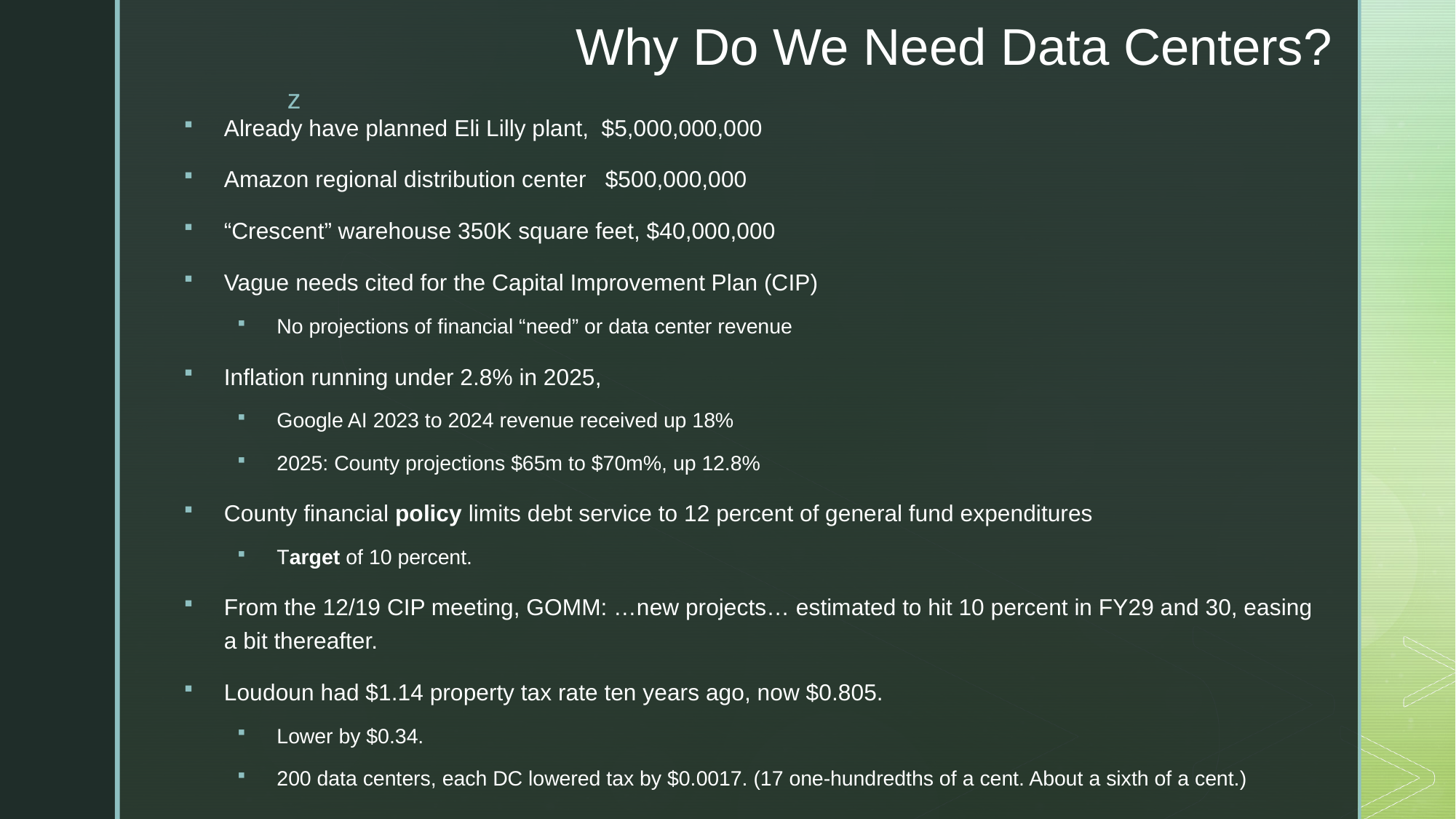

# Why Do We Need Data Centers?
Already have planned Eli Lilly plant,  $5,000,000,000
Amazon regional distribution center   $500,000,000
“Crescent” warehouse 350K square feet, $40,000,000
Vague needs cited for the Capital Improvement Plan (CIP)
No projections of financial “need” or data center revenue
Inflation running under 2.8% in 2025,
Google AI 2023 to 2024 revenue received up 18%
2025: County projections $65m to $70m%, up 12.8%
County financial policy limits debt service to 12 percent of general fund expenditures
Target of 10 percent.
From the 12/19 CIP meeting, GOMM: …new projects… estimated to hit 10 percent in FY29 and 30, easing a bit thereafter.
Loudoun had $1.14 property tax rate ten years ago, now $0.805.
Lower by $0.34.
200 data centers, each DC lowered tax by $0.0017. (17 one-hundredths of a cent. About a sixth of a cent.)